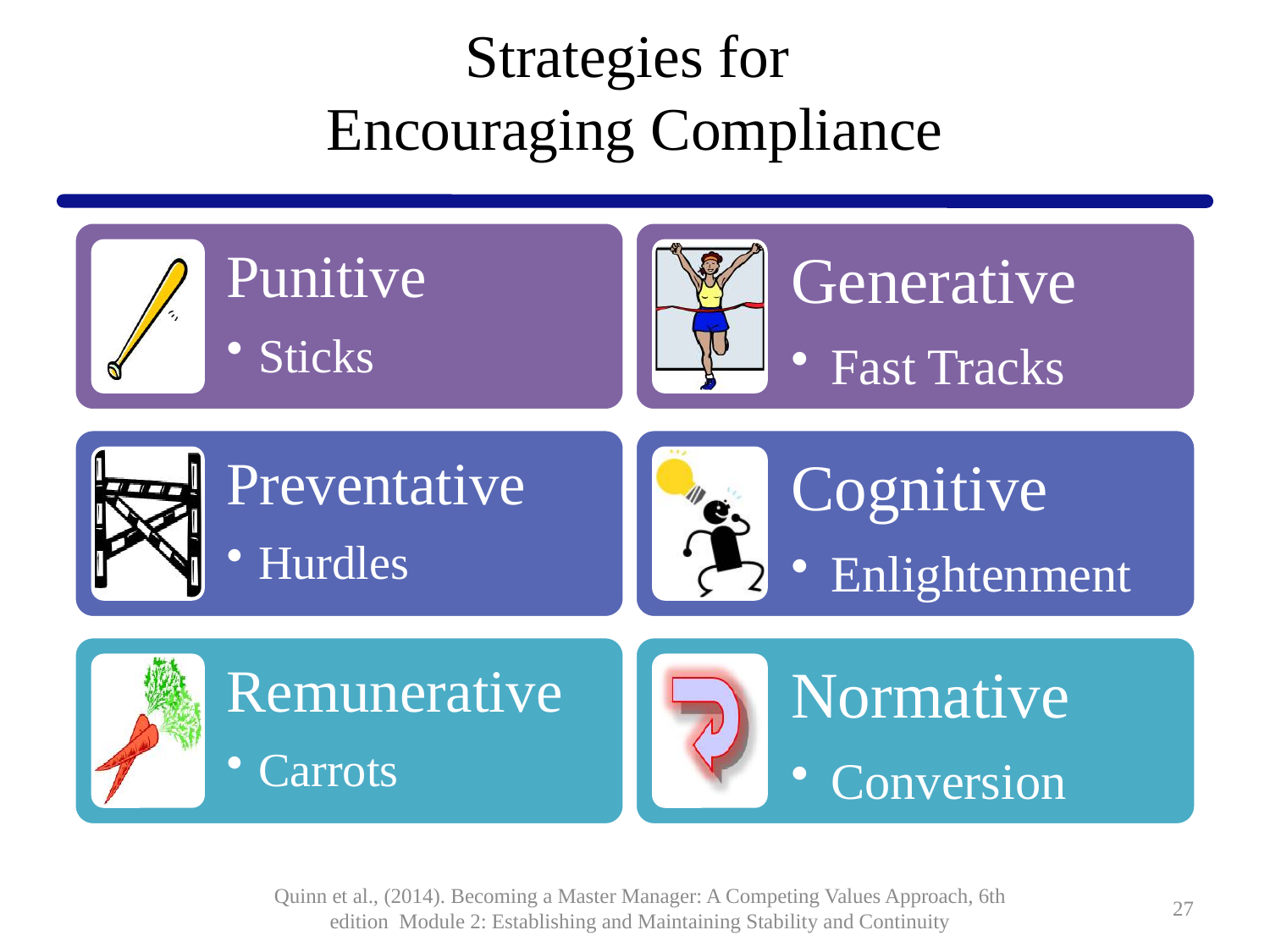

# Strategies for Encouraging Compliance
Punitive
Sticks
Preventative
Hurdles
Remunerative
Carrots
Generative
Fast Tracks
Cognitive
Enlightenment
Normative
Conversion
Quinn et al., (2014). Becoming a Master Manager: A Competing Values Approach, 6th edition  Module 2: Establishing and Maintaining Stability and Continuity
27